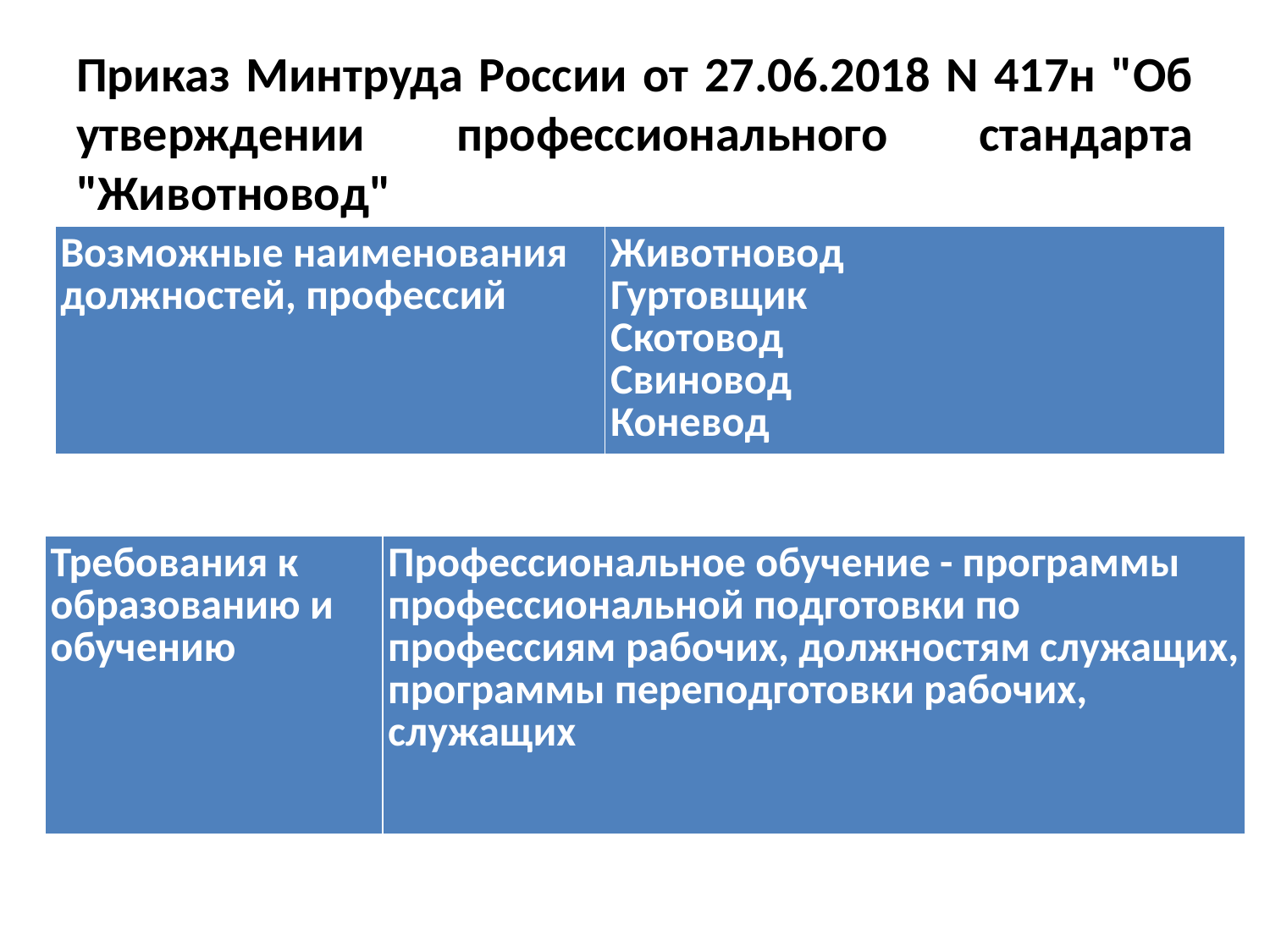

Приказ Минтруда России от 27.06.2018 N 417н "Об утверждении профессионального стандарта "Животновод"

| Возможные наименования должностей, профессий | Животновод Гуртовщик Скотовод Свиновод Коневод |
| --- | --- |
| Требования к образованию и обучению | Профессиональное обучение - программы профессиональной подготовки по профессиям рабочих, должностям служащих, программы переподготовки рабочих, служащих |
| --- | --- |